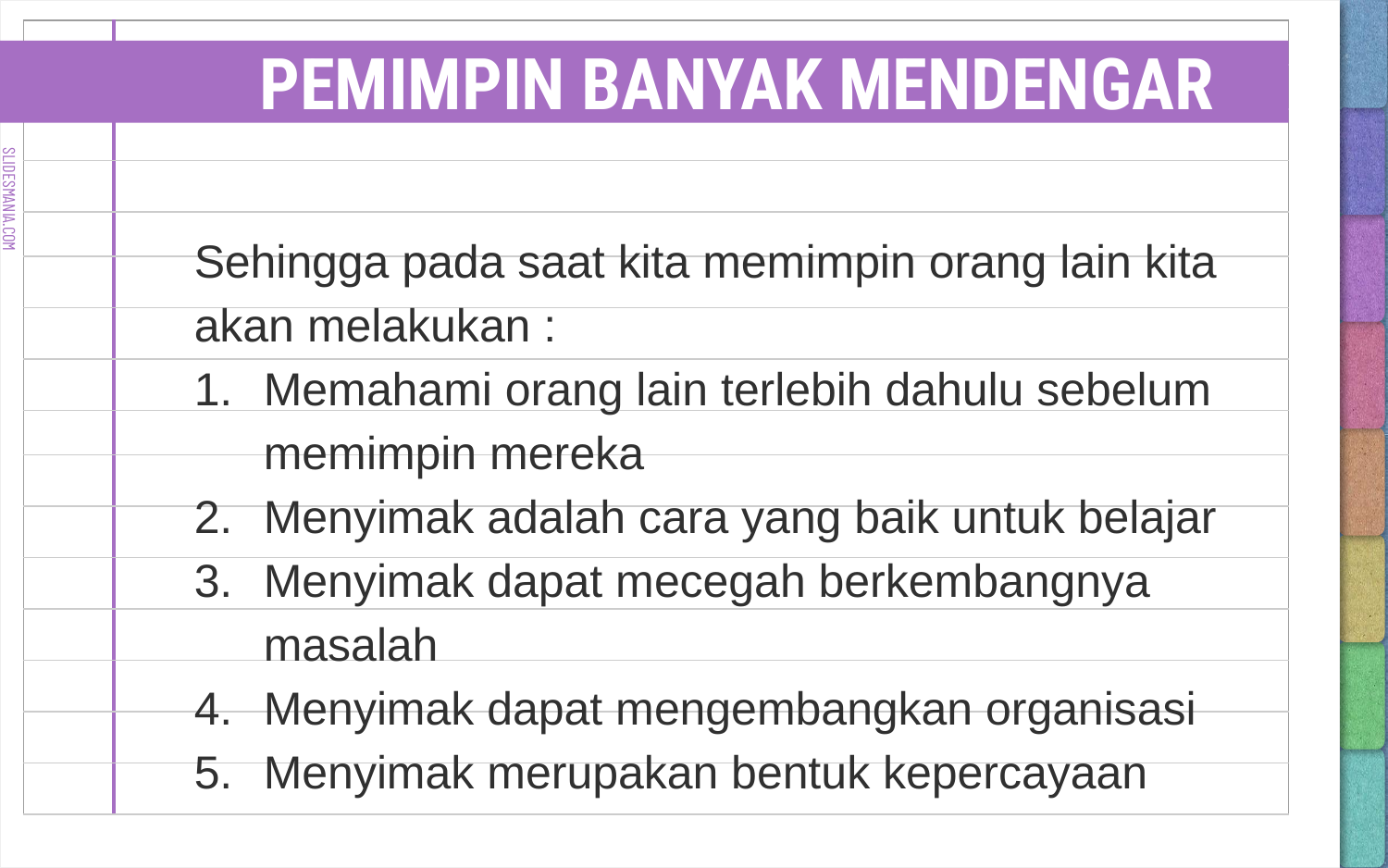

# PEMIMPIN BANYAK MENDENGAR
Sehingga pada saat kita memimpin orang lain kita akan melakukan :
Memahami orang lain terlebih dahulu sebelum memimpin mereka
Menyimak adalah cara yang baik untuk belajar
Menyimak dapat mecegah berkembangnya masalah
Menyimak dapat mengembangkan organisasi
Menyimak merupakan bentuk kepercayaan